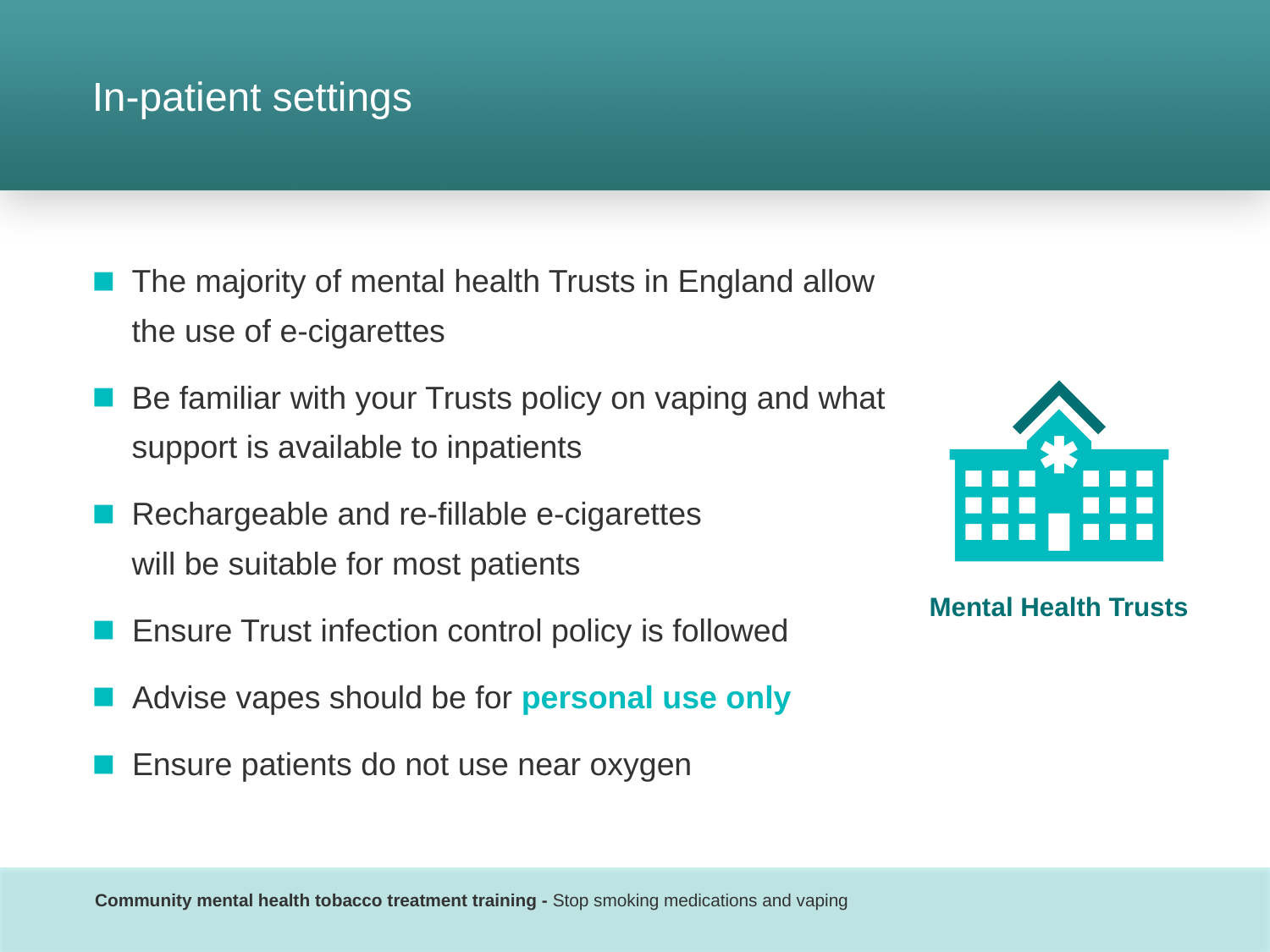

# In-patient settings
The majority of mental health Trusts in England allow the use of e-cigarettes
Be familiar with your Trusts policy on vaping and what support is available to inpatients
Rechargeable and re-fillable e-cigarettes
will be suitable for most patients
Ensure Trust infection control policy is followed
Advise vapes should be for personal use only
Ensure patients do not use near oxygen

Mental Health Trusts
Community mental health tobacco treatment training - Stop smoking medications and vaping